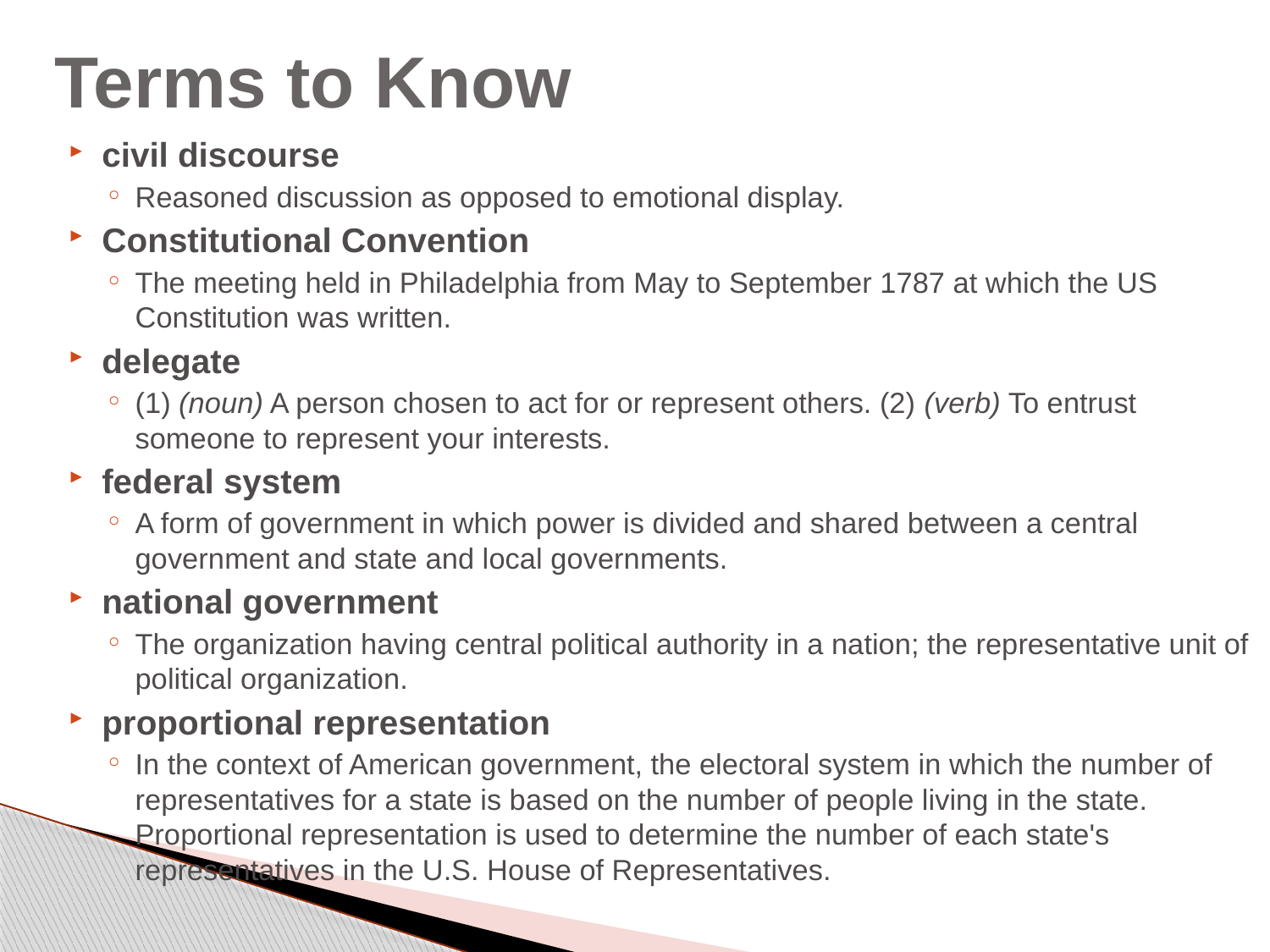

# Terms to Know
civil discourse
Reasoned discussion as opposed to emotional display.
Constitutional Convention
The meeting held in Philadelphia from May to September 1787 at which the US Constitution was written.
delegate
(1) (noun) A person chosen to act for or represent others. (2) (verb) To entrust someone to represent your interests.
federal system
A form of government in which power is divided and shared between a central government and state and local governments.
national government
The organization having central political authority in a nation; the representative unit of political organization.
proportional representation
In the context of American government, the electoral system in which the number of representatives for a state is based on the number of people living in the state. Proportional representation is used to determine the number of each state's representatives in the U.S. House of Representatives.